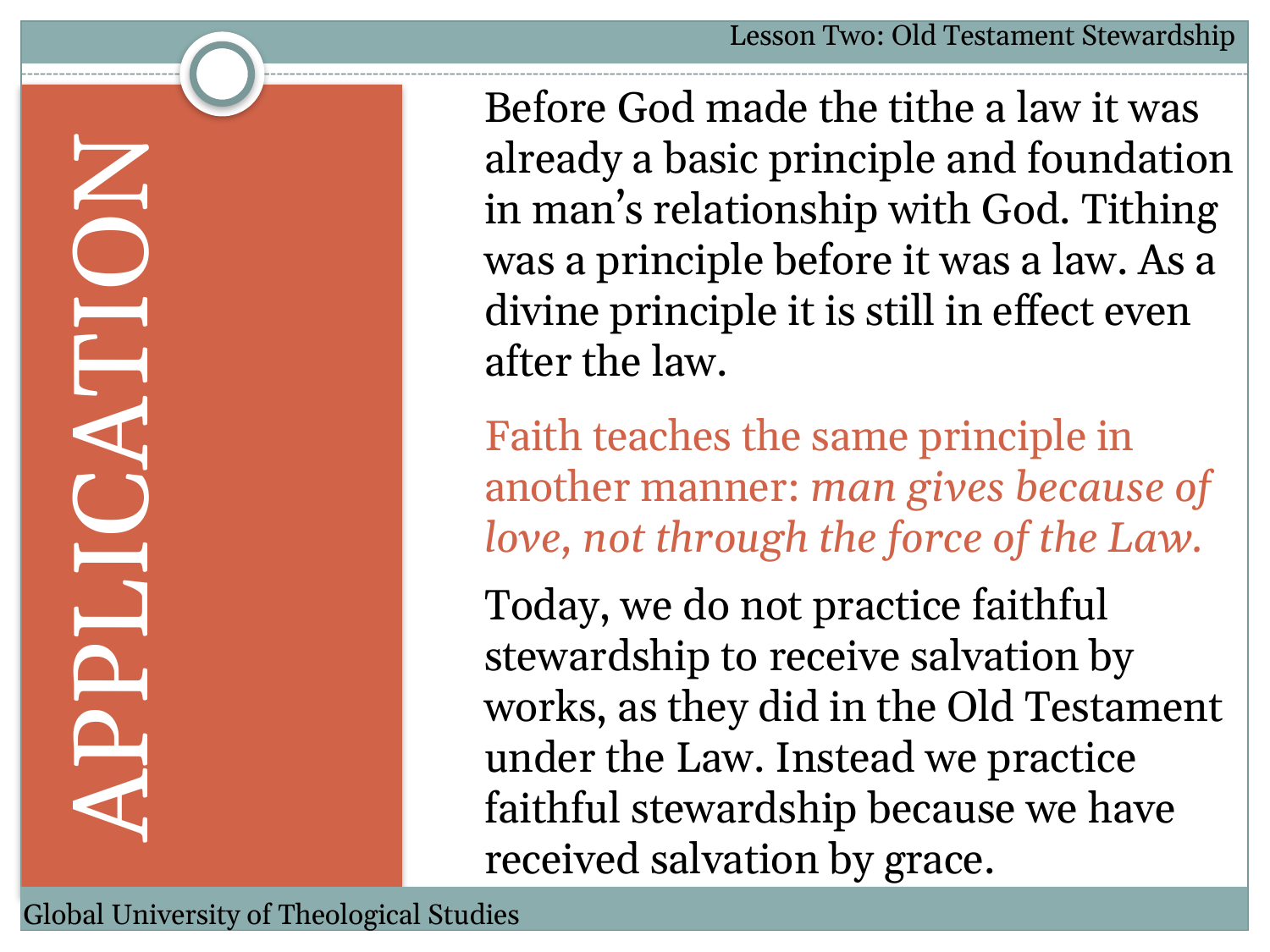

Lesson Two: Old Testament Stewardship
	Before God made the tithe a law it was already a basic principle and foundation in man’s relationship with God. Tithing was a principle before it was a law. As a divine principle it is still in effect even after the law.
APPLICATION
	Faith teaches the same principle in another manner: man gives because of love, not through the force of the Law.
	Today, we do not practice faithful stewardship to receive salvation by works, as they did in the Old Testament under the Law. Instead we practice faithful stewardship because we have received salvation by grace.
Global University of Theological Studies